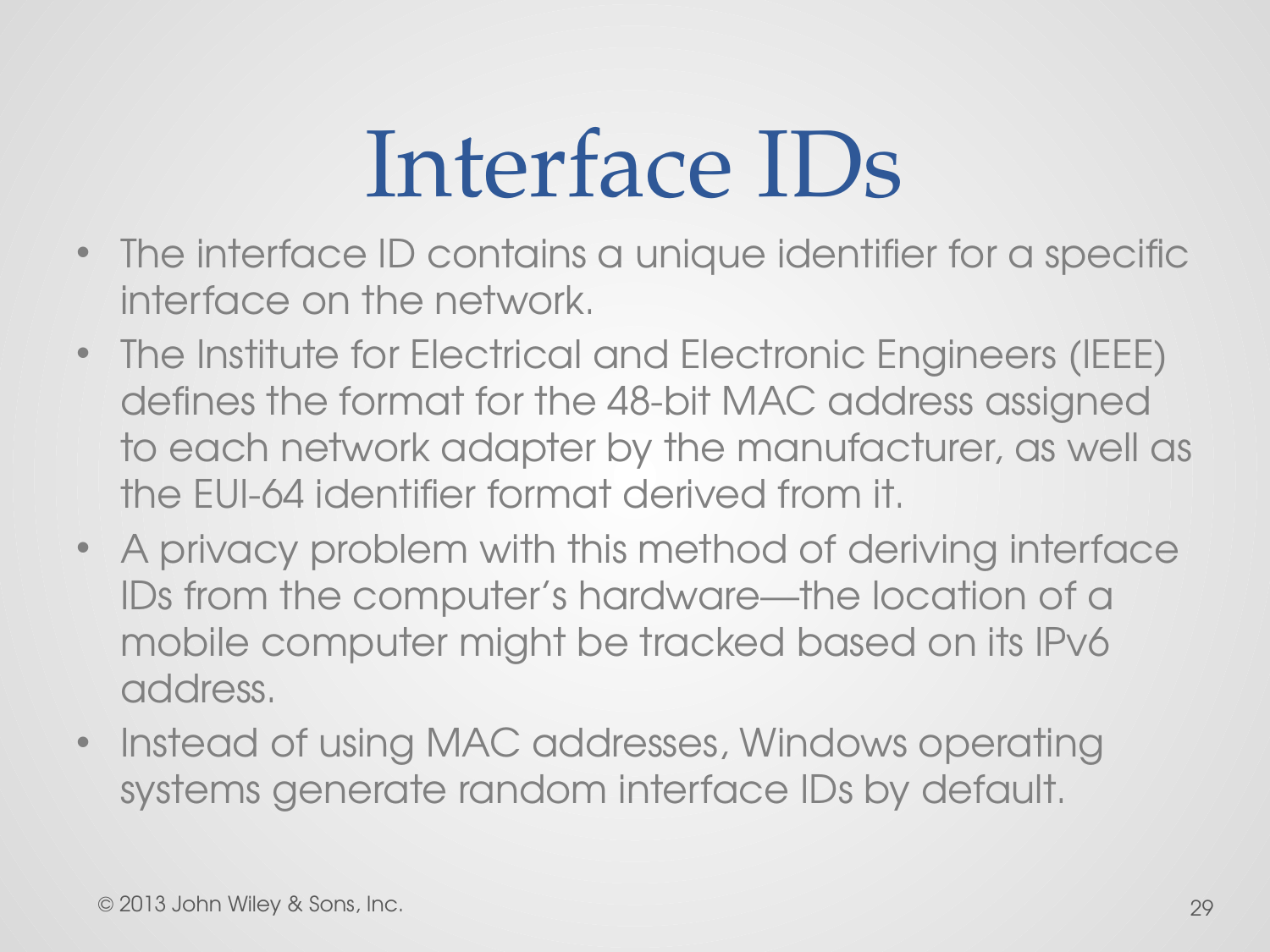

# Interface IDs
The interface ID contains a unique identifier for a specific interface on the network.
The Institute for Electrical and Electronic Engineers (IEEE) defines the format for the 48-bit MAC address assigned to each network adapter by the manufacturer, as well as the EUI-64 identifier format derived from it.
A privacy problem with this method of deriving interface IDs from the computer’s hardware—the location of a mobile computer might be tracked based on its IPv6 address.
Instead of using MAC addresses, Windows operating systems generate random interface IDs by default.
© 2013 John Wiley & Sons, Inc.
29